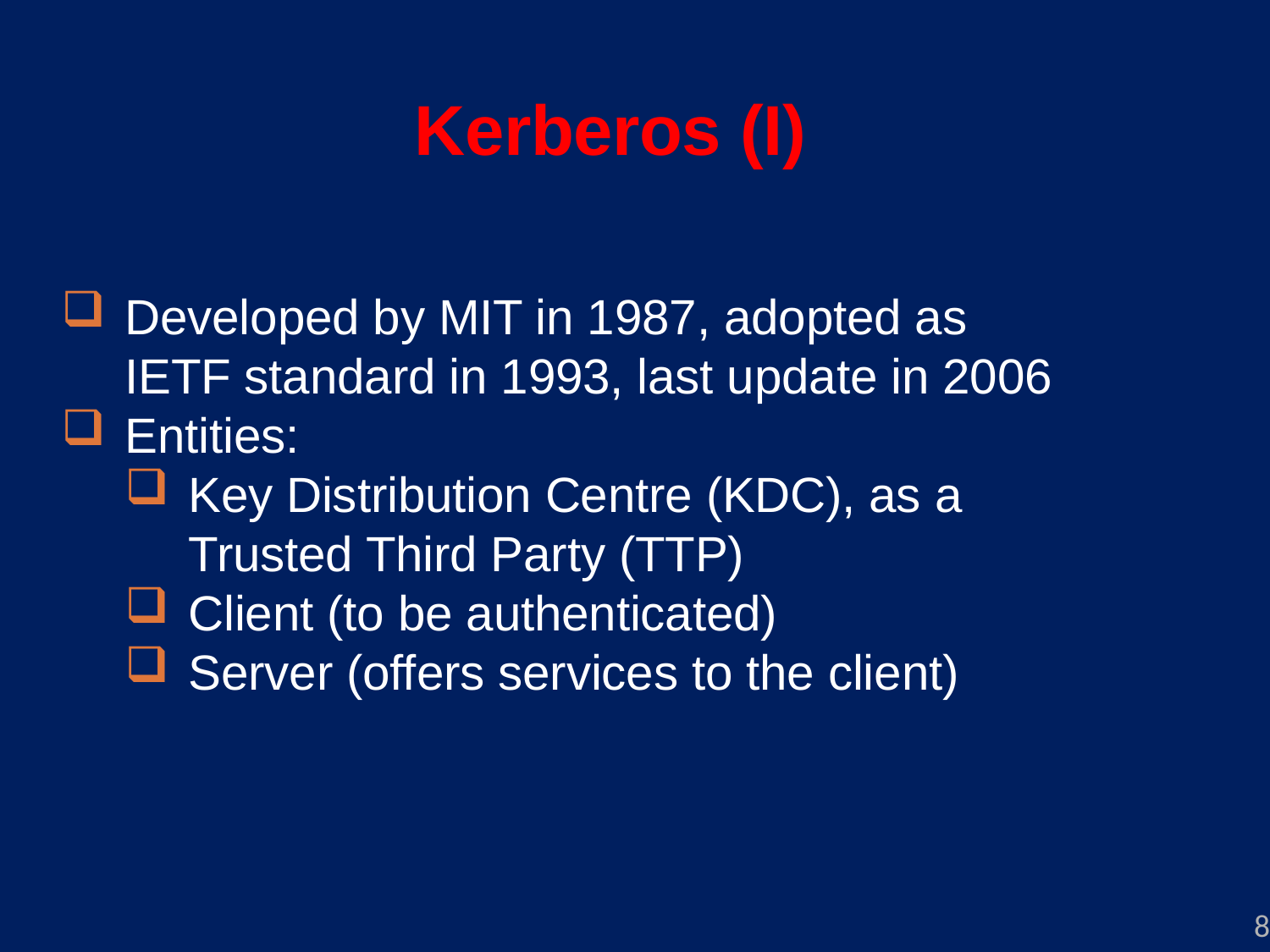

Kerberos (I)
Developed by MIT in 1987, adopted as IETF standard in 1993, last update in 2006
Entities:
Key Distribution Centre (KDC), as a Trusted Third Party (TTP)
Client (to be authenticated)
Server (offers services to the client)
8